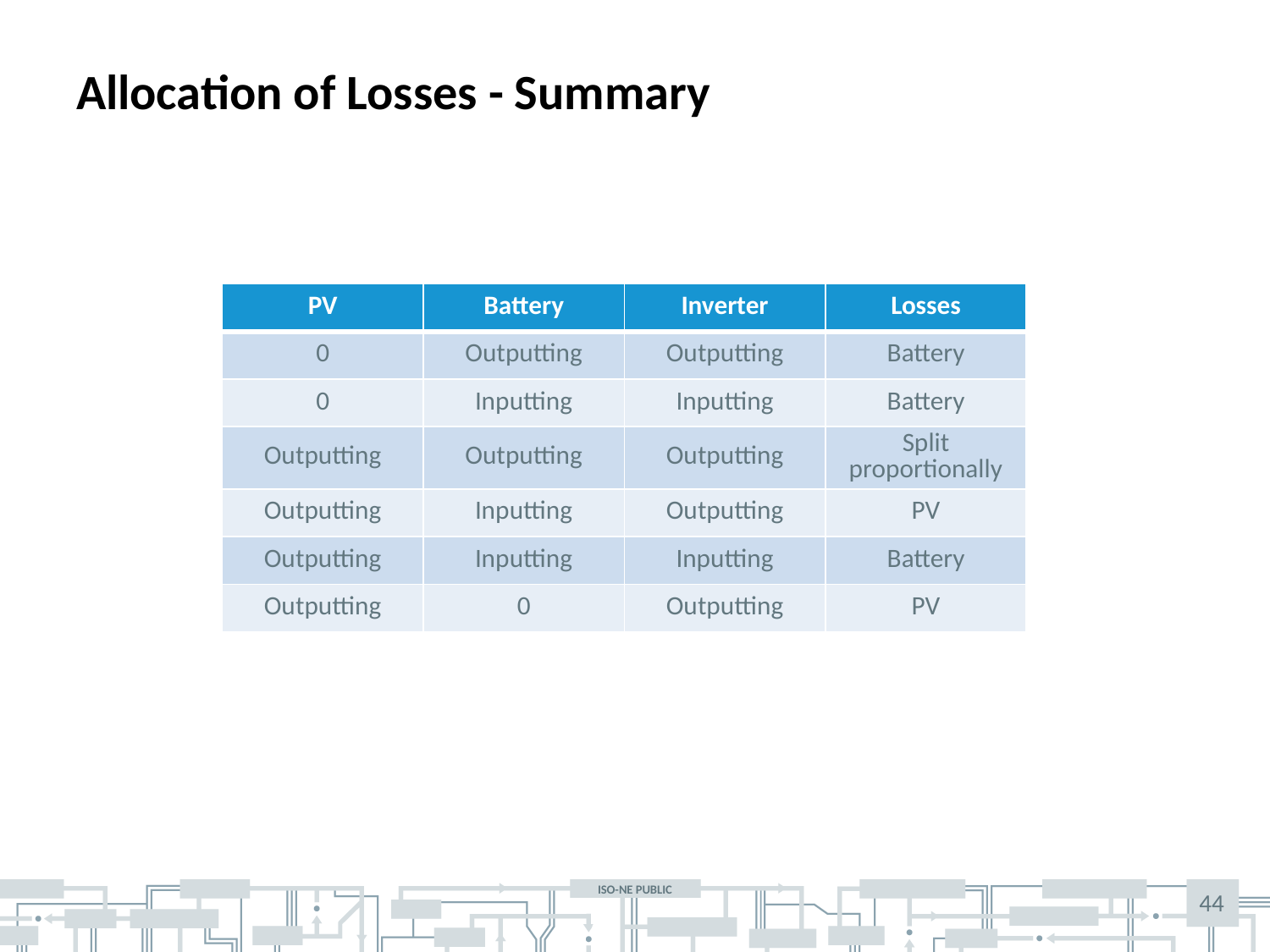

# Allocation of Losses - Summary
| PV | Battery | Inverter | Losses |
| --- | --- | --- | --- |
| 0 | Outputting | Outputting | Battery |
| 0 | Inputting | Inputting | Battery |
| Outputting | Outputting | Outputting | Split proportionally |
| Outputting | Inputting | Outputting | PV |
| Outputting | Inputting | Inputting | Battery |
| Outputting | 0 | Outputting | PV |
44